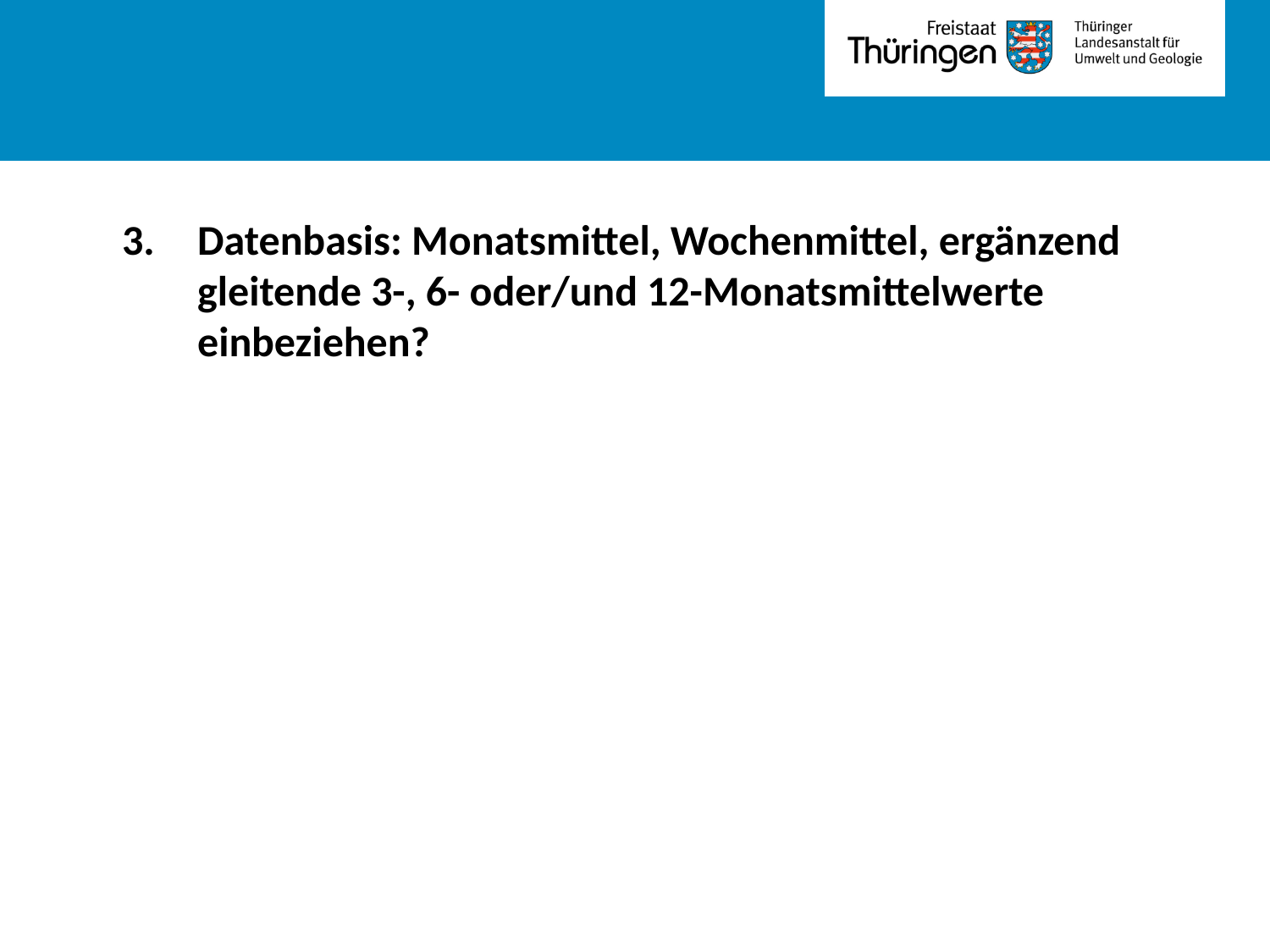

Datenbasis: Monatsmittel, Wochenmittel, ergänzend gleitende 3-, 6- oder/und 12-Monatsmittelwerte einbeziehen?